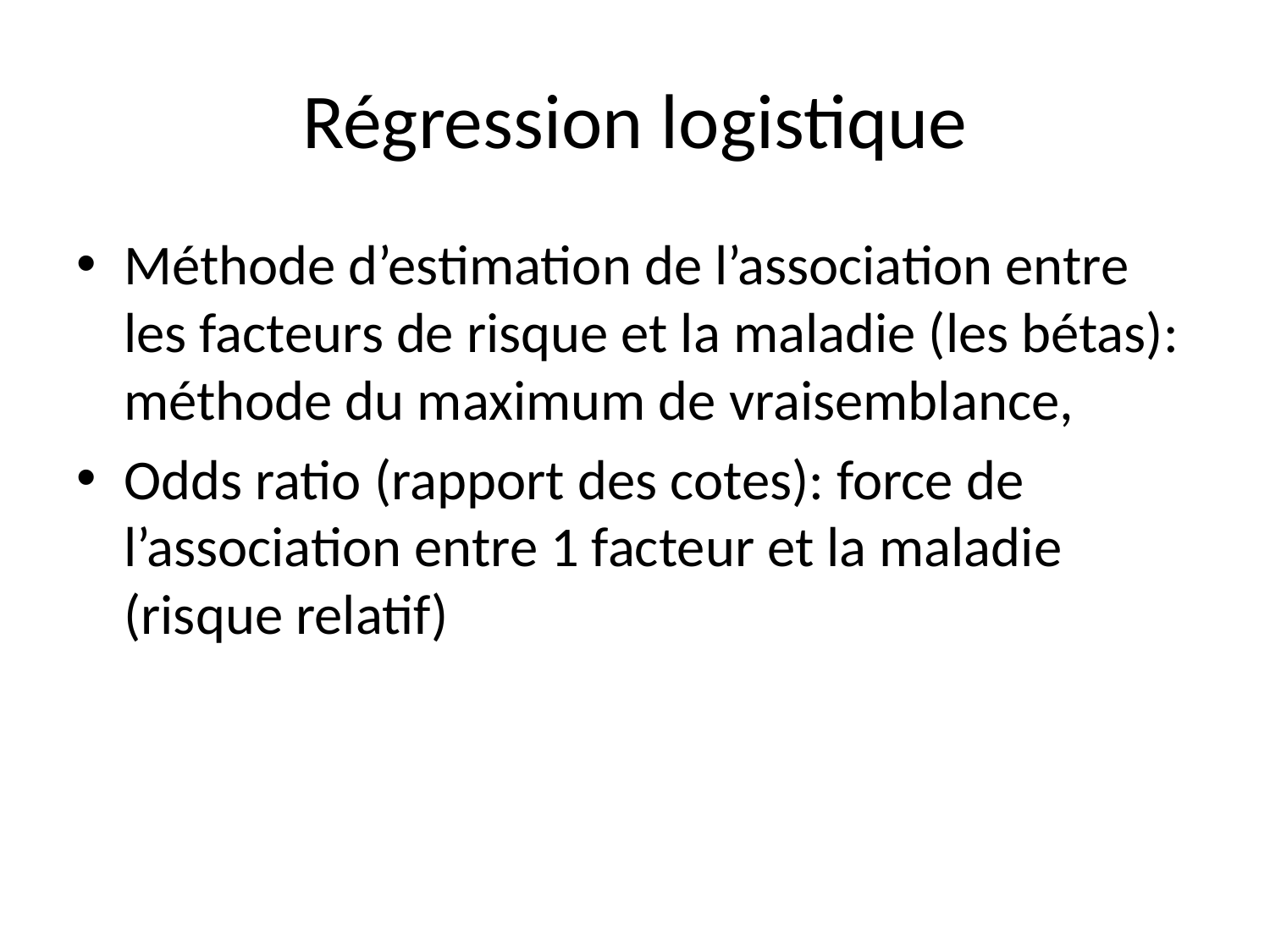

# Régression logistique
Méthode d’estimation de l’association entre les facteurs de risque et la maladie (les bétas): méthode du maximum de vraisemblance,
Odds ratio (rapport des cotes): force de l’association entre 1 facteur et la maladie (risque relatif)